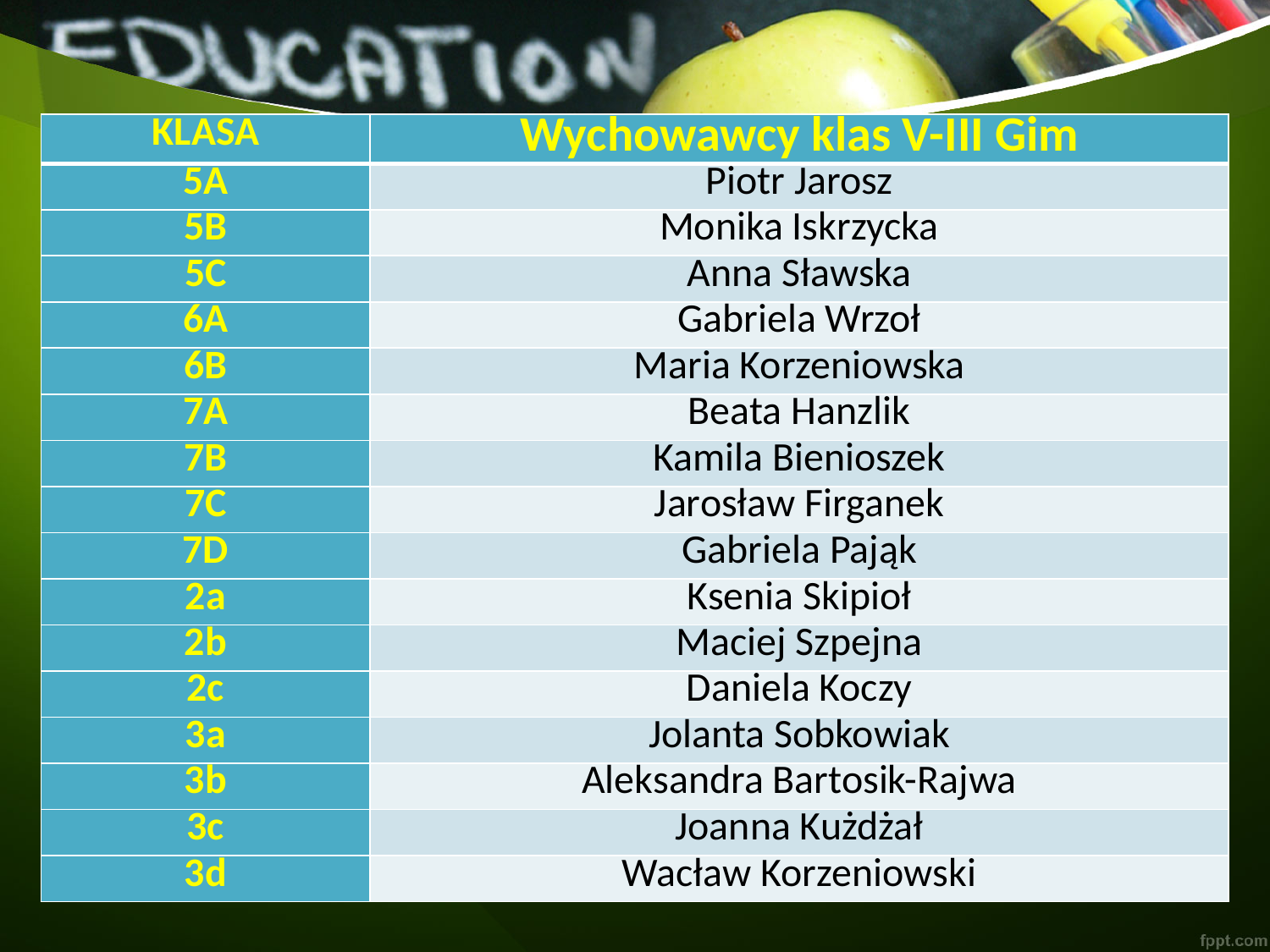

| KLASA | Wychowawcy klas V-III Gim |
| --- | --- |
| 5A | Piotr Jarosz |
| 5B | Monika Iskrzycka |
| 5C | Anna Sławska |
| 6A | Gabriela Wrzoł |
| 6B | Maria Korzeniowska |
| 7A | Beata Hanzlik |
| 7B | Kamila Bienioszek |
| 7C | Jarosław Firganek |
| 7D | Gabriela Pająk |
| 2a | Ksenia Skipioł |
| 2b | Maciej Szpejna |
| 2c | Daniela Koczy |
| 3a | Jolanta Sobkowiak |
| 3b | Aleksandra Bartosik-Rajwa |
| 3c | Joanna Kużdżał |
| 3d | Wacław Korzeniowski |